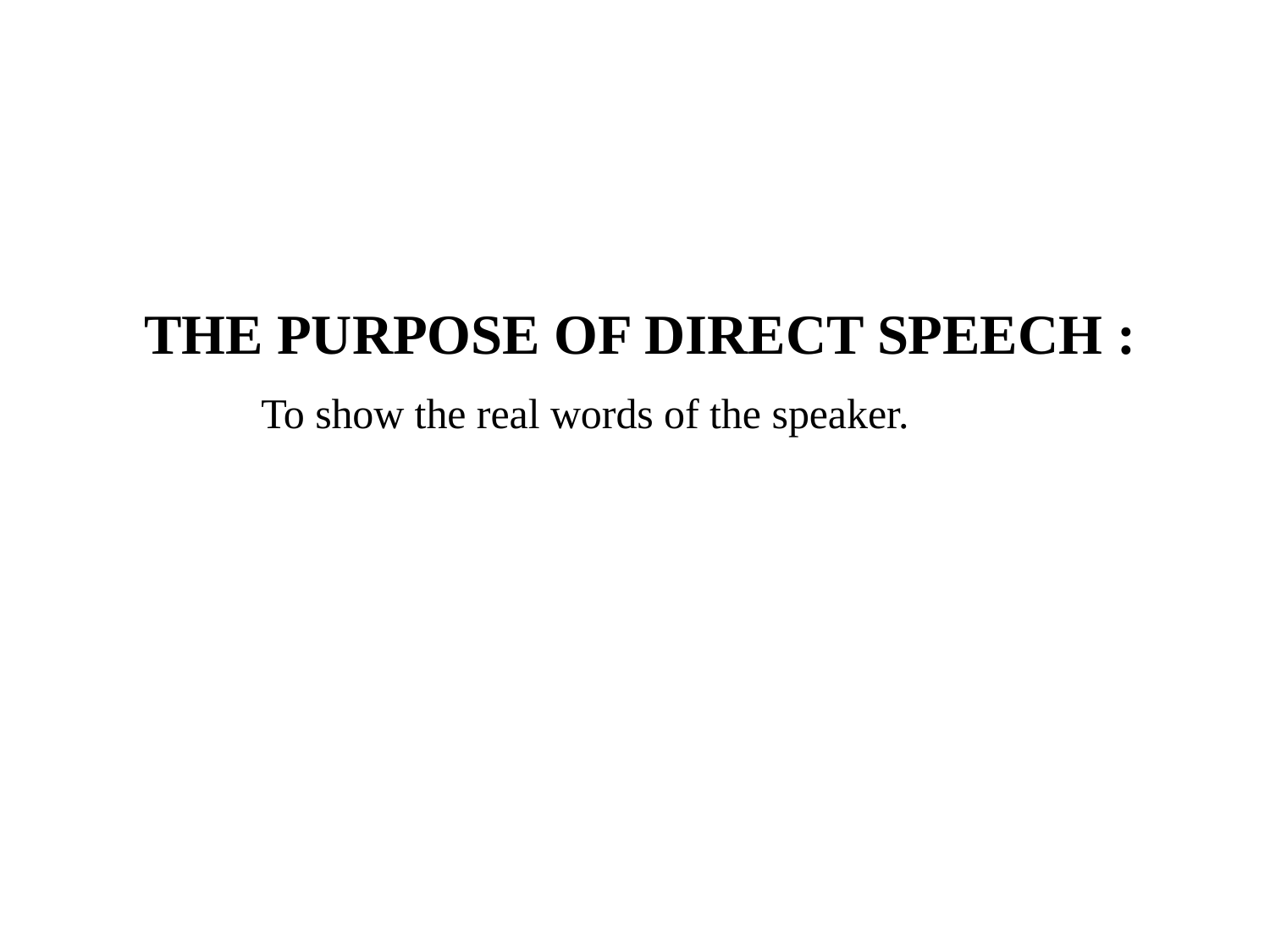

# THE PURPOSE OF DIRECT SPEECH :
To show the real words of the speaker.